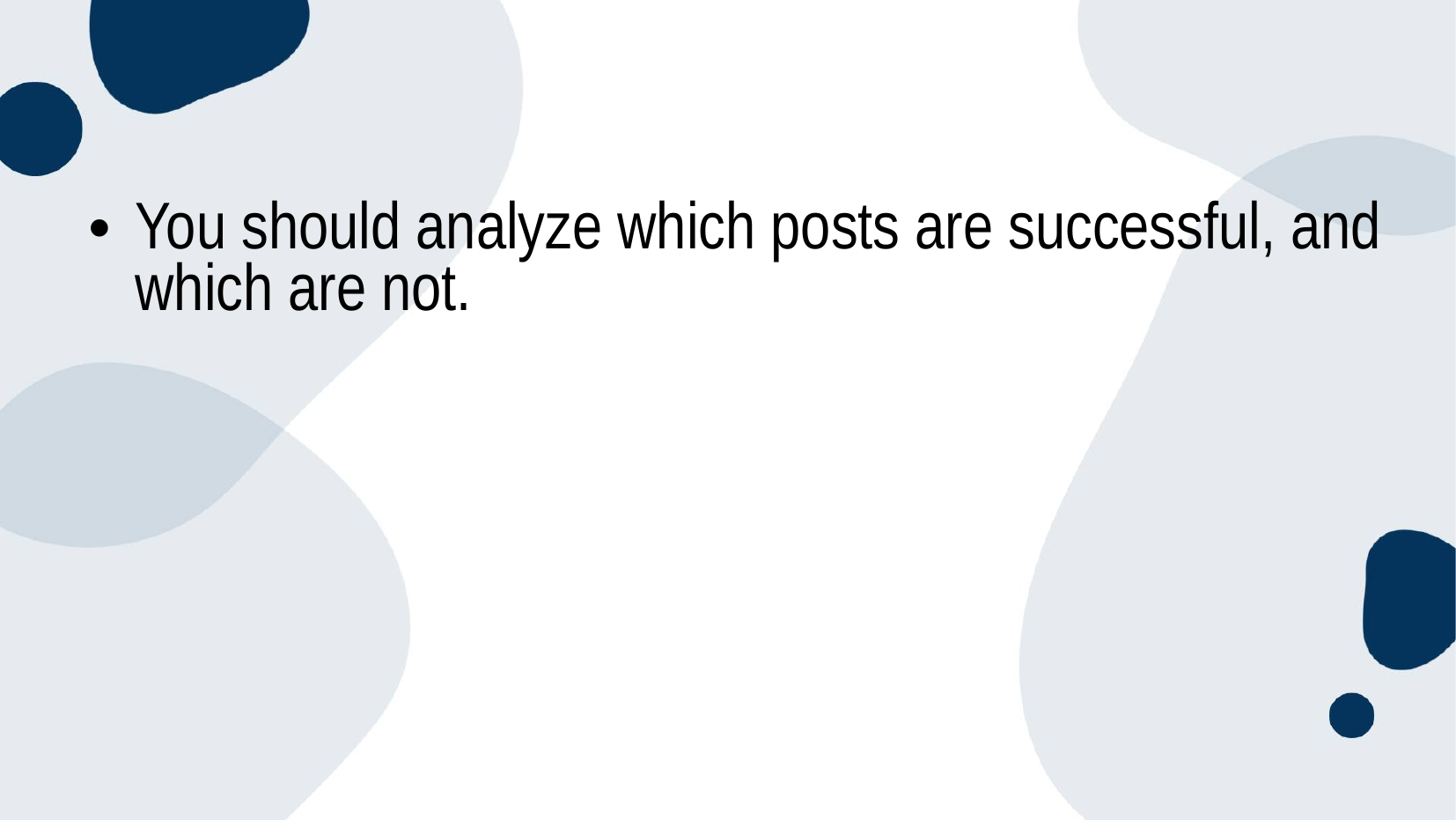

You should analyze which posts are successful, and which are not.